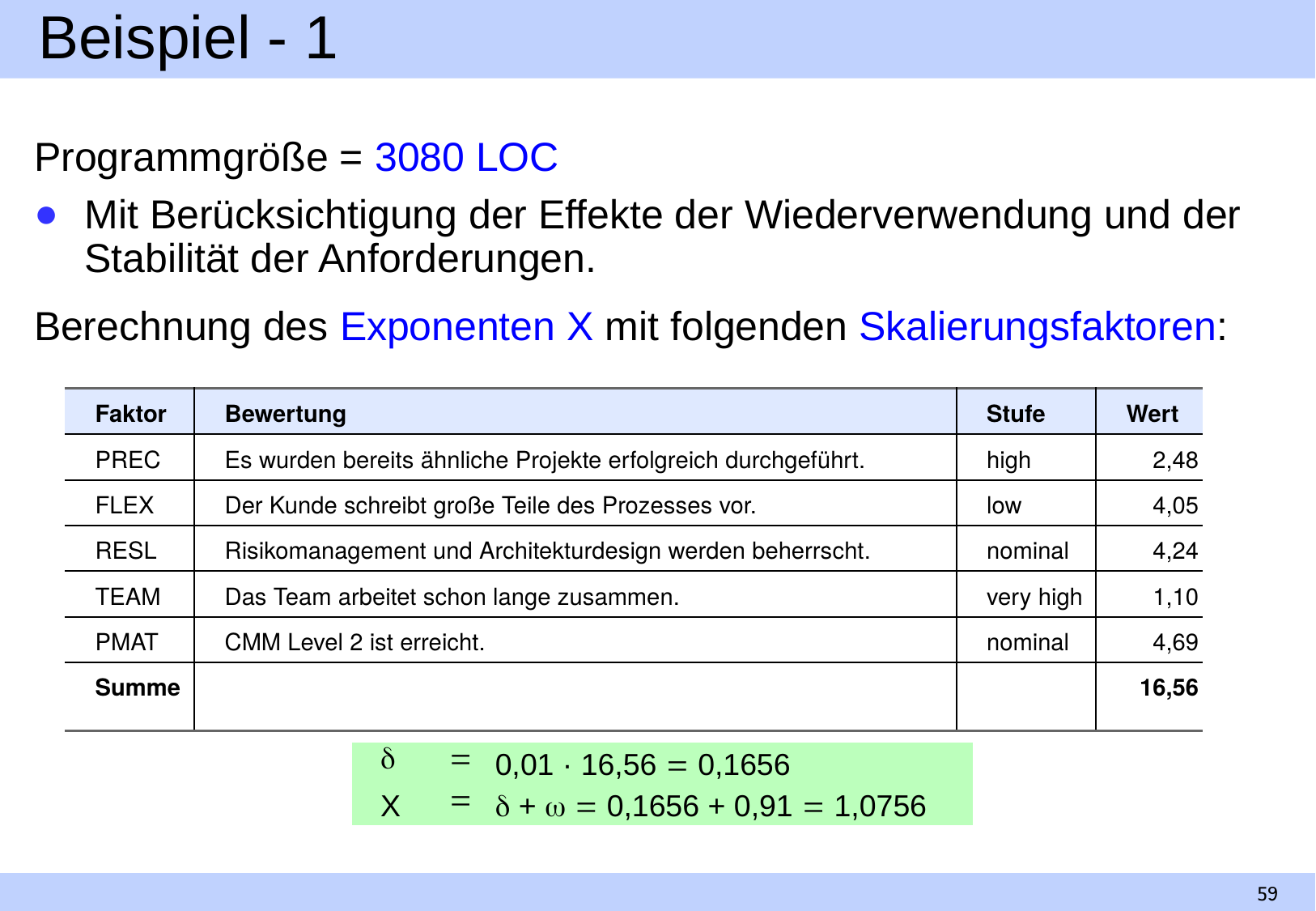

# Beispiel - 1
Programmgröße = 3080 LOC
Mit Berücksichtigung der Effekte der Wiederverwendung und der Stabilität der Anforderungen.
Berechnung des Exponenten X mit folgenden Skalierungsfaktoren:
| Faktor | Bewertung | Stufe | Wert |
| --- | --- | --- | --- |
| PREC | Es wurden bereits ähnliche Projekte erfolgreich durchgeführt. | high | 2,48 |
| FLEX | Der Kunde schreibt große Teile des Prozesses vor. | low | 4,05 |
| RESL | Risikomanagement und Architekturdesign werden beherrscht. | nominal | 4,24 |
| TEAM | Das Team arbeitet schon lange zusammen. | very high | 1,10 |
| PMAT | CMM Level 2 ist erreicht. | nominal | 4,69 |
| Summe |  |  | 16,56 |
| δ | = | 0,01 · 16,56 = 0,1656 |
| --- | --- | --- |
| X | = | δ + ω = 0,1656 + 0,91 = 1,0756 |
59